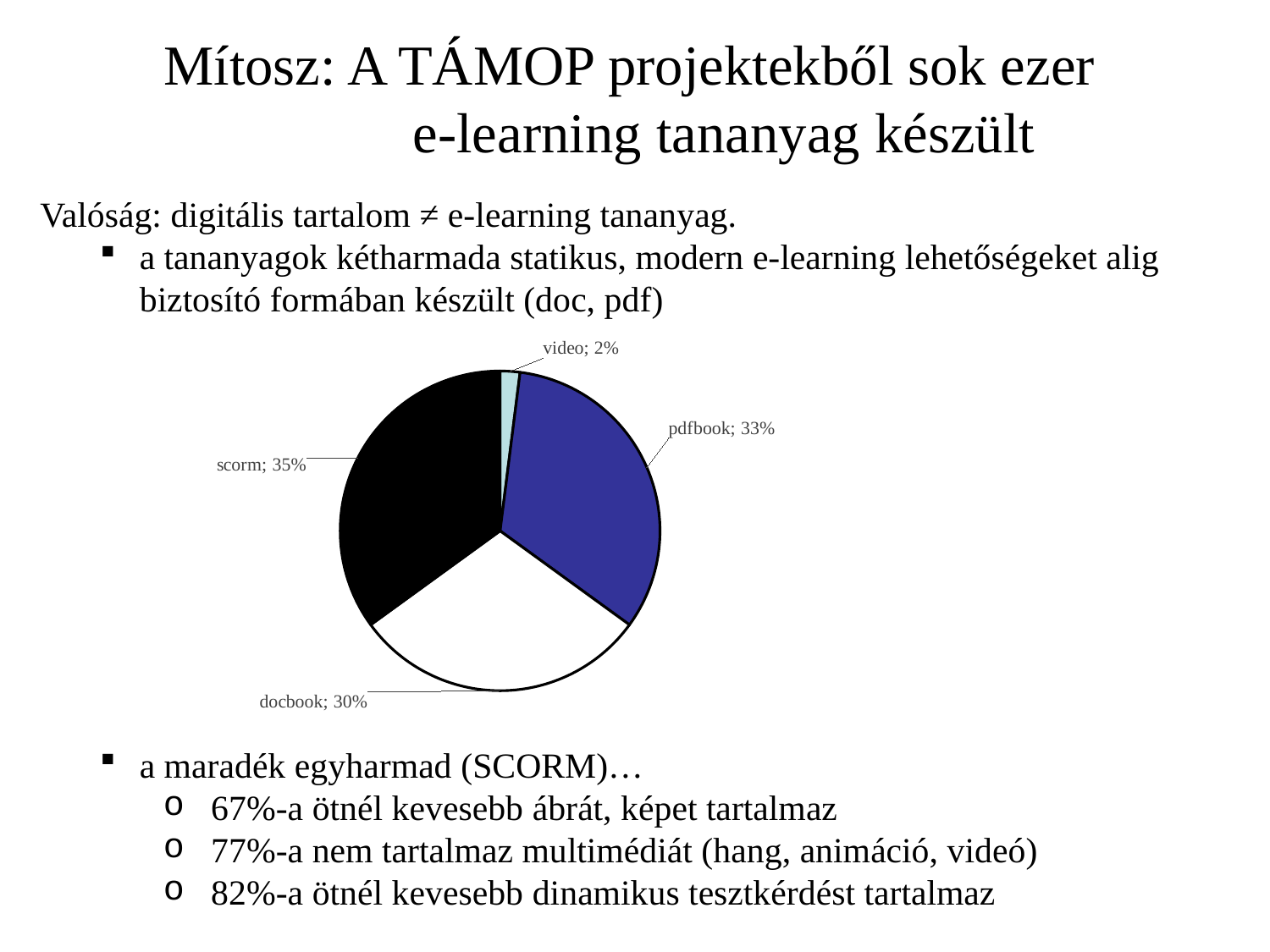

# Mítosz: A TÁMOP projektekből sok ezer e-learning tananyag készült
Valóság: digitális tartalom ≠ e-learning tananyag.
a tananyagok kétharmada statikus, modern e-learning lehetőségeket alig biztosító formában készült (doc, pdf)

a maradék egyharmad (SCORM)…
67%-a ötnél kevesebb ábrát, képet tartalmaz
77%-a nem tartalmaz multimédiát (hang, animáció, videó)
82%-a ötnél kevesebb dinamikus tesztkérdést tartalmaz

### Chart

| Category |  |
|---|---|
| video | 0.02000000000000001 |
| pdfbook | 0.33000000000000046 |
| docbook | 0.3000000000000003 |
| scorm | 0.3500000000000003 |